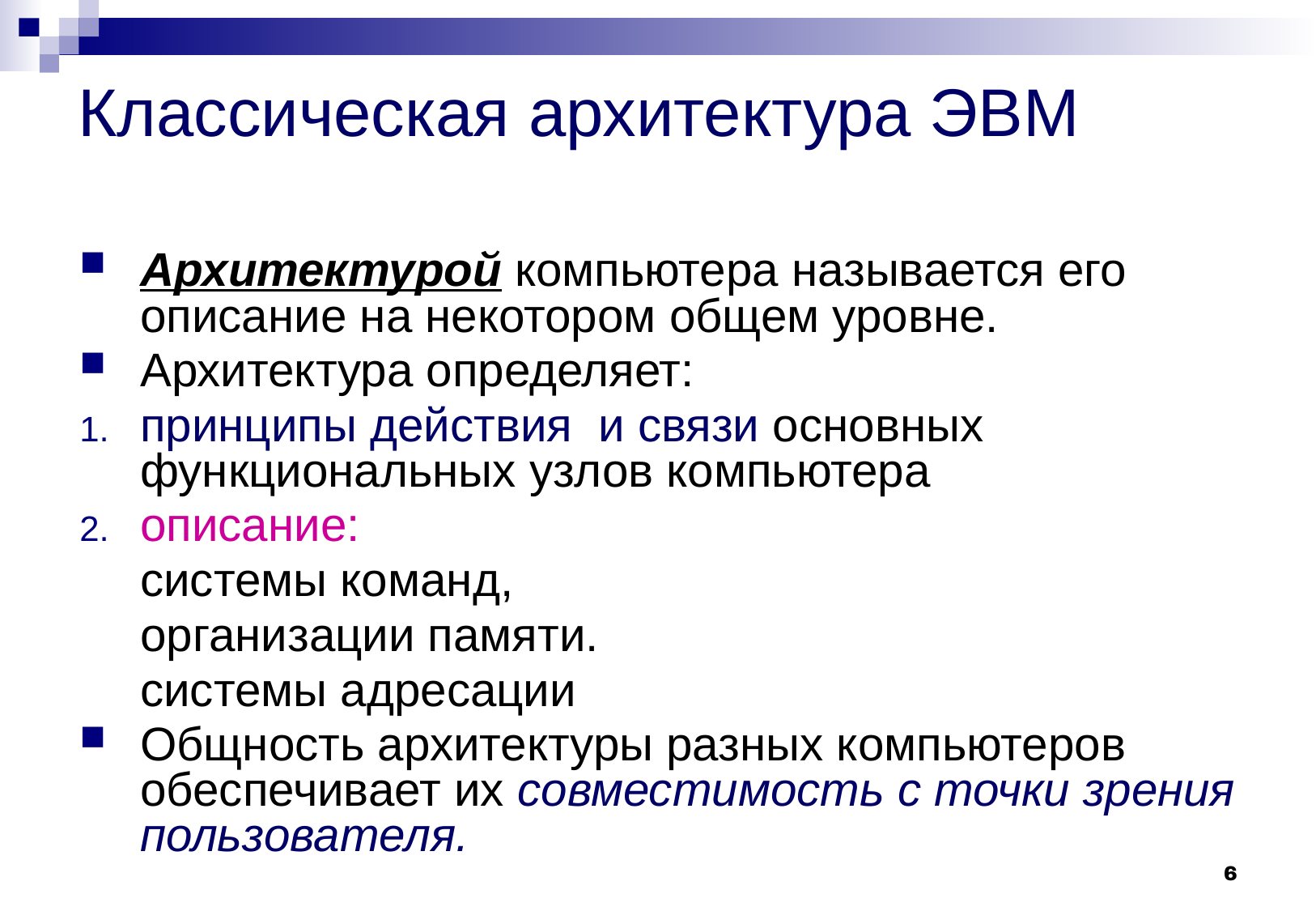

# Классическая архитектура ЭВМ

Архитектурой компьютера называется его описание на некотором общем уровне.
Архитектура определяет:
принципы действия  и связи основных функциональных узлов компьютера
описание:
	системы команд,
	организации памяти.
	системы адресации
Общность архитектуры разных компьютеров обеспечивает их совместимость с точки зрения пользователя.
6